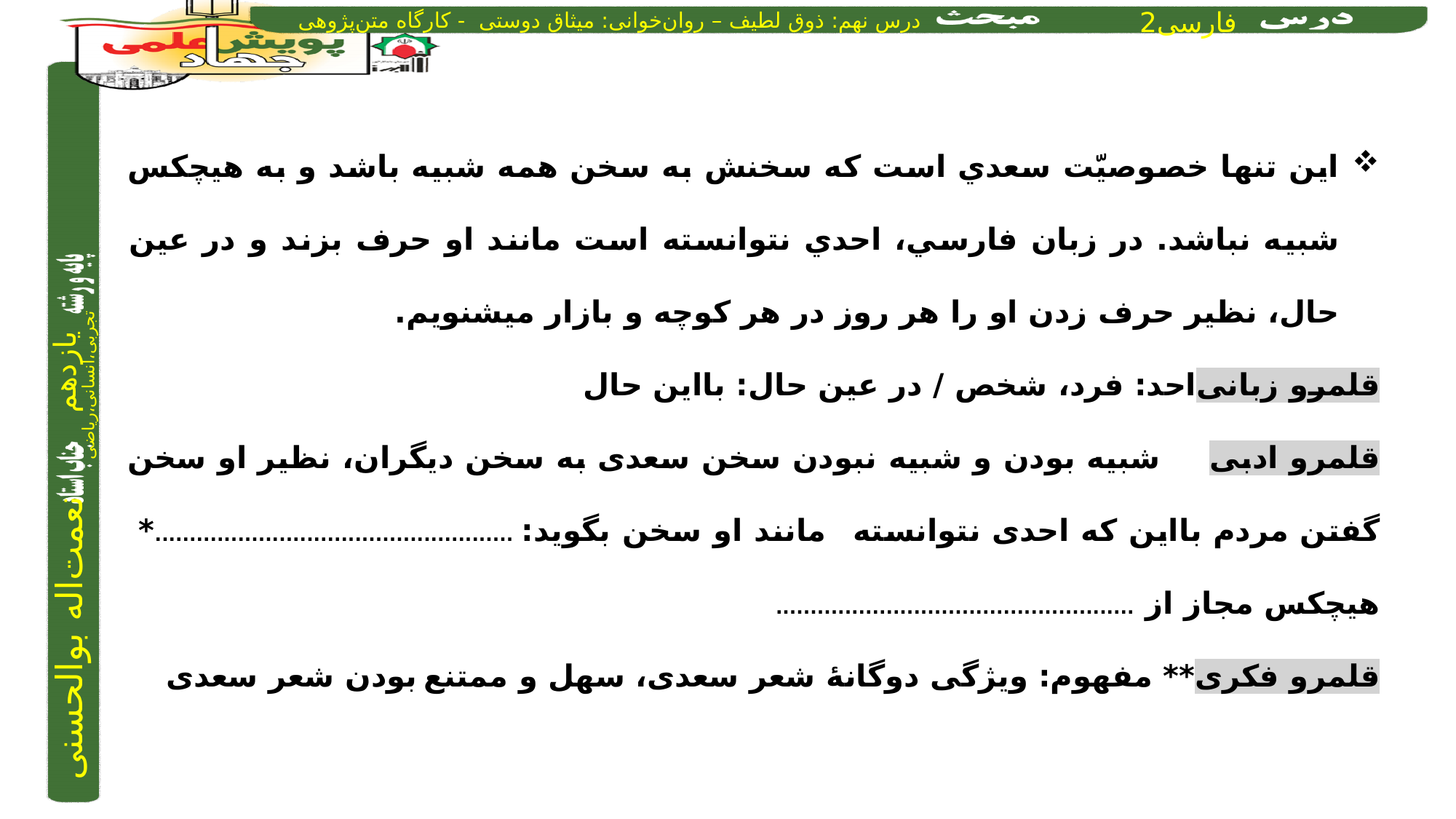

اين تنها خصوصیّت سعدي است كه سخنش به سخن همه شبیه باشد و به هیچ­كس شبیه نباشد. در زبان فارسي، احدي نتوانسته است مانند او حرف بزند و در عین حال، نظیر حرف زدن او را هر روز در هر كوچه و بازار مي­شنويم.
قلمرو زبانی	احد: فرد، شخص / در عین حال: بااین حال
قلمرو ادبی		شبیه بودن و شبیه نبودن سخن سعدی به سخن دیگران، نظیر او سخن گفتن مردم بااین که احدی نتوانسته 		مانند او سخن بگوید: ....................................................*  هیچ­کس مجاز از ....................................................
قلمرو فکری	** مفهوم: ویژگی دوگانۀ شعر سعدی، سهل و ممتنع بودن شعر سعدی